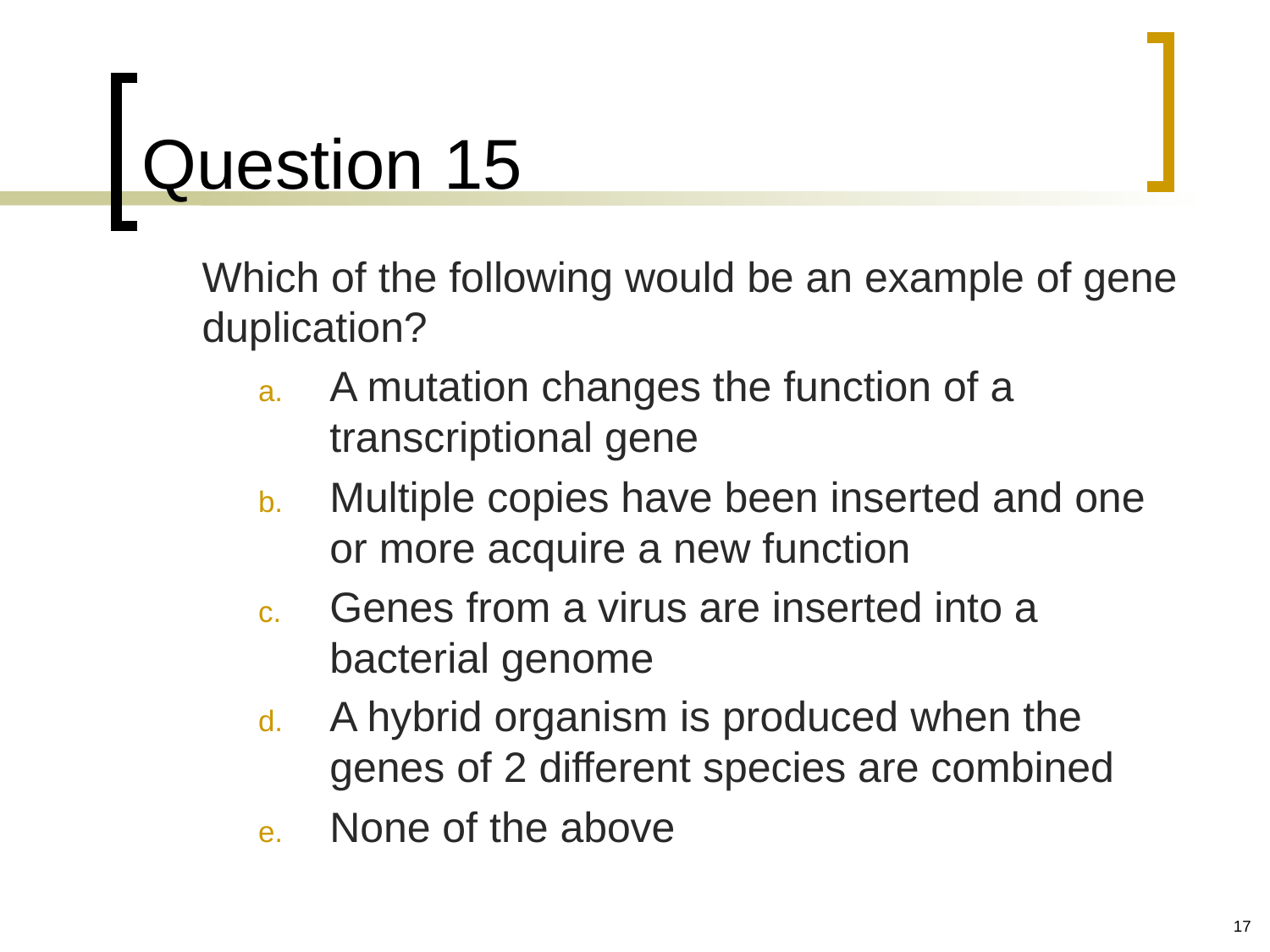

# Question 15
	Which of the following would be an example of gene duplication?
A mutation changes the function of a transcriptional gene
Multiple copies have been inserted and one or more acquire a new function
Genes from a virus are inserted into a bacterial genome
A hybrid organism is produced when the genes of 2 different species are combined
None of the above